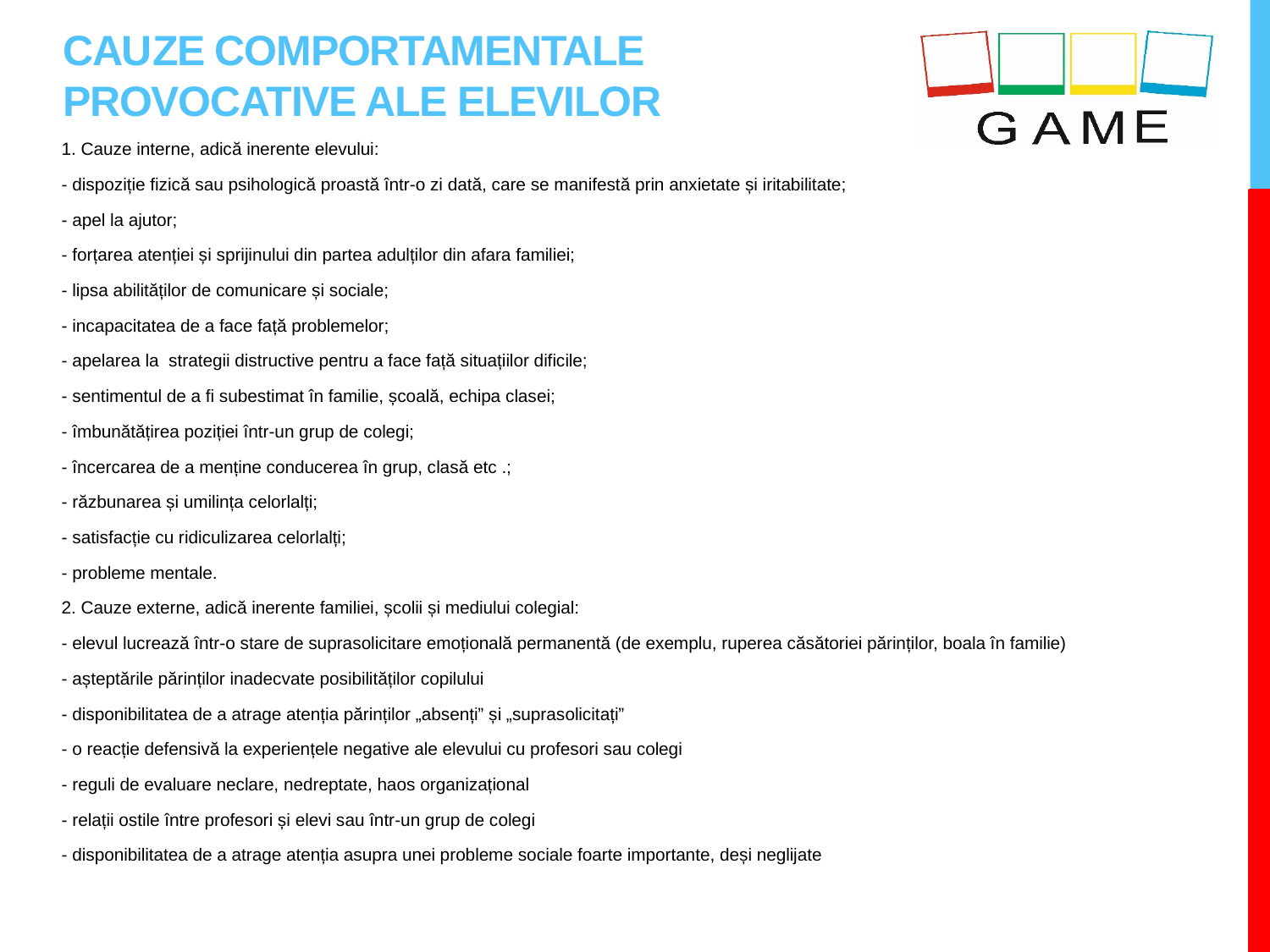

# CAUZE COMPORTAMENTALE PROVOCATIVE ALE ELEVILOR
1. Cauze interne, adică inerente elevului:
- dispoziție fizică sau psihologică proastă într-o zi dată, care se manifestă prin anxietate și iritabilitate;
- apel la ajutor;
- forțarea atenției și sprijinului din partea adulților din afara familiei;
- lipsa abilităților de comunicare și sociale;
- incapacitatea de a face față problemelor;
- apelarea la  strategii distructive pentru a face față situațiilor dificile;
- sentimentul de a fi subestimat în familie, școală, echipa clasei;
- îmbunătățirea poziției într-un grup de colegi;
- încercarea de a menține conducerea în grup, clasă etc .;
- răzbunarea și umilința celorlalți;
- satisfacție cu ridiculizarea celorlalți;
- probleme mentale.
2. Cauze externe, adică inerente familiei, școlii și mediului colegial:
- elevul lucrează într-o stare de suprasolicitare emoțională permanentă (de exemplu, ruperea căsătoriei părinților, boala în familie)
- așteptările părinților inadecvate posibilităților copilului
- disponibilitatea de a atrage atenția părinților „absenți” și „suprasolicitați”
- o reacție defensivă la experiențele negative ale elevului cu profesori sau colegi
- reguli de evaluare neclare, nedreptate, haos organizațional
- relații ostile între profesori și elevi sau într-un grup de colegi
- disponibilitatea de a atrage atenția asupra unei probleme sociale foarte importante, deși neglijate